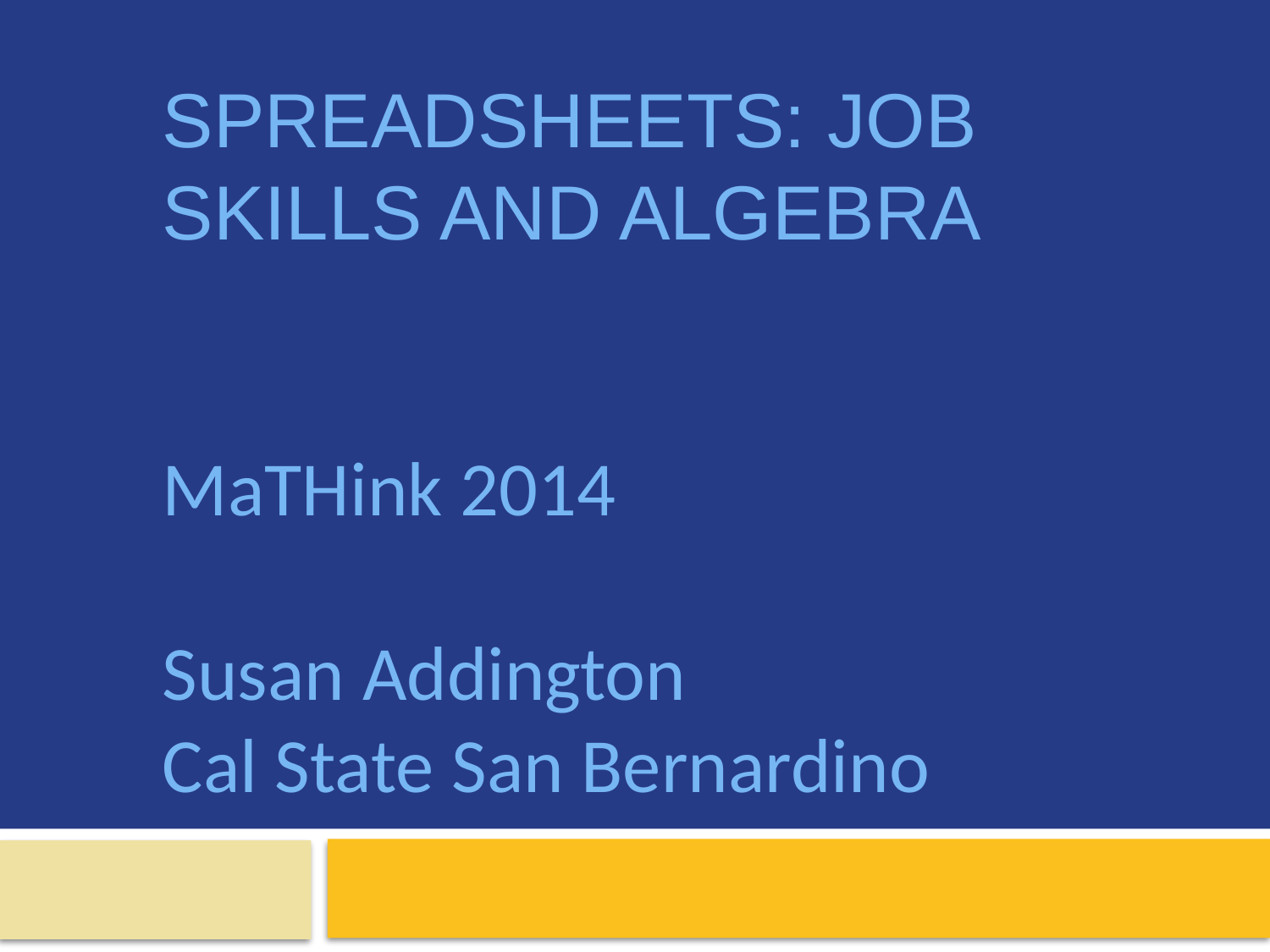

# Spreadsheets: Job Skills AND Algebra   MaTHink 2014 Susan Addington Cal State San Bernardino